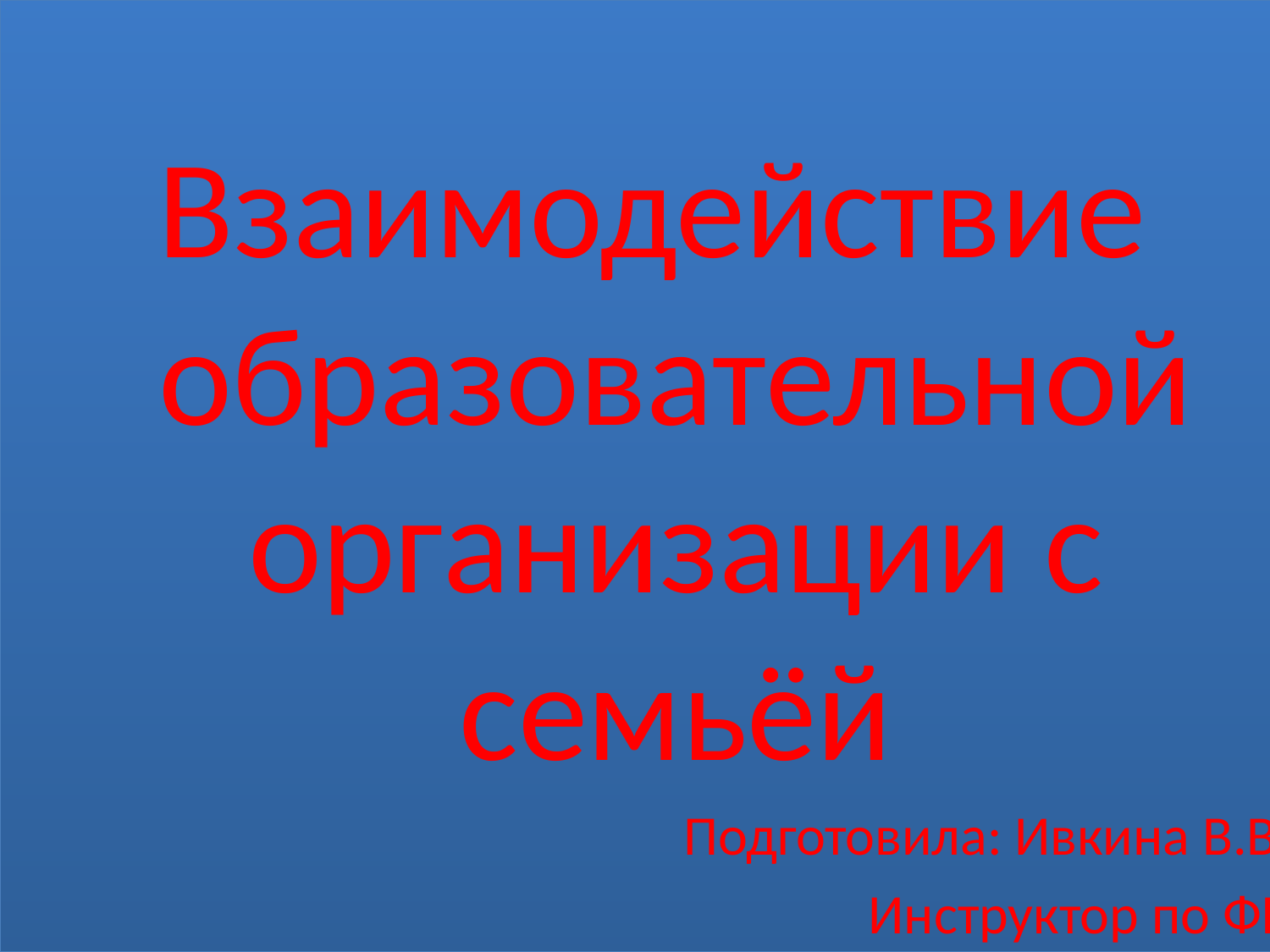

Взаимодействие образовательной организации с семьёй
Подготовила: Ивкина В.В.
Инструктор по ФК
#